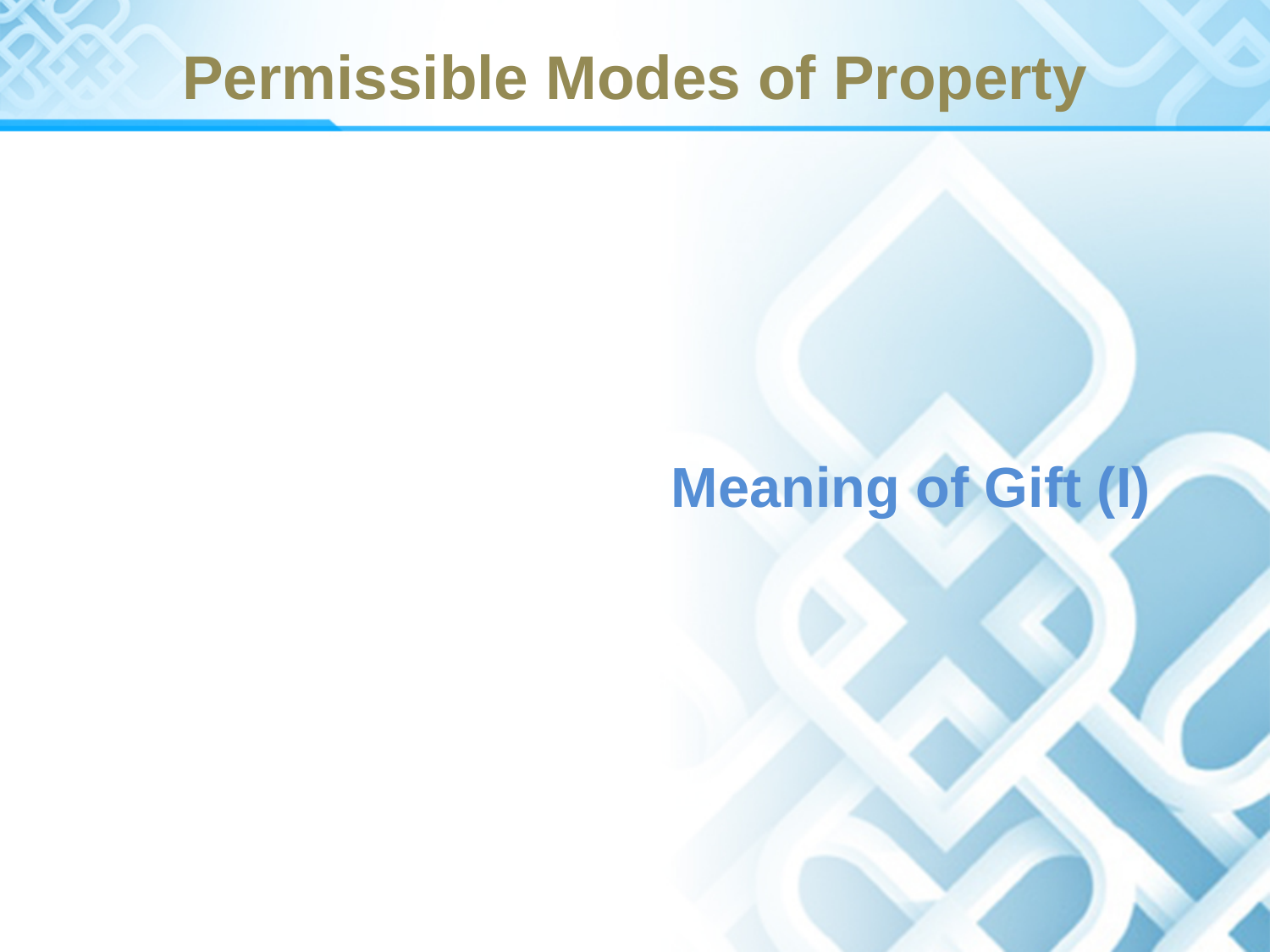

# Permissible Modes of Property
Meaning of Gift (I)